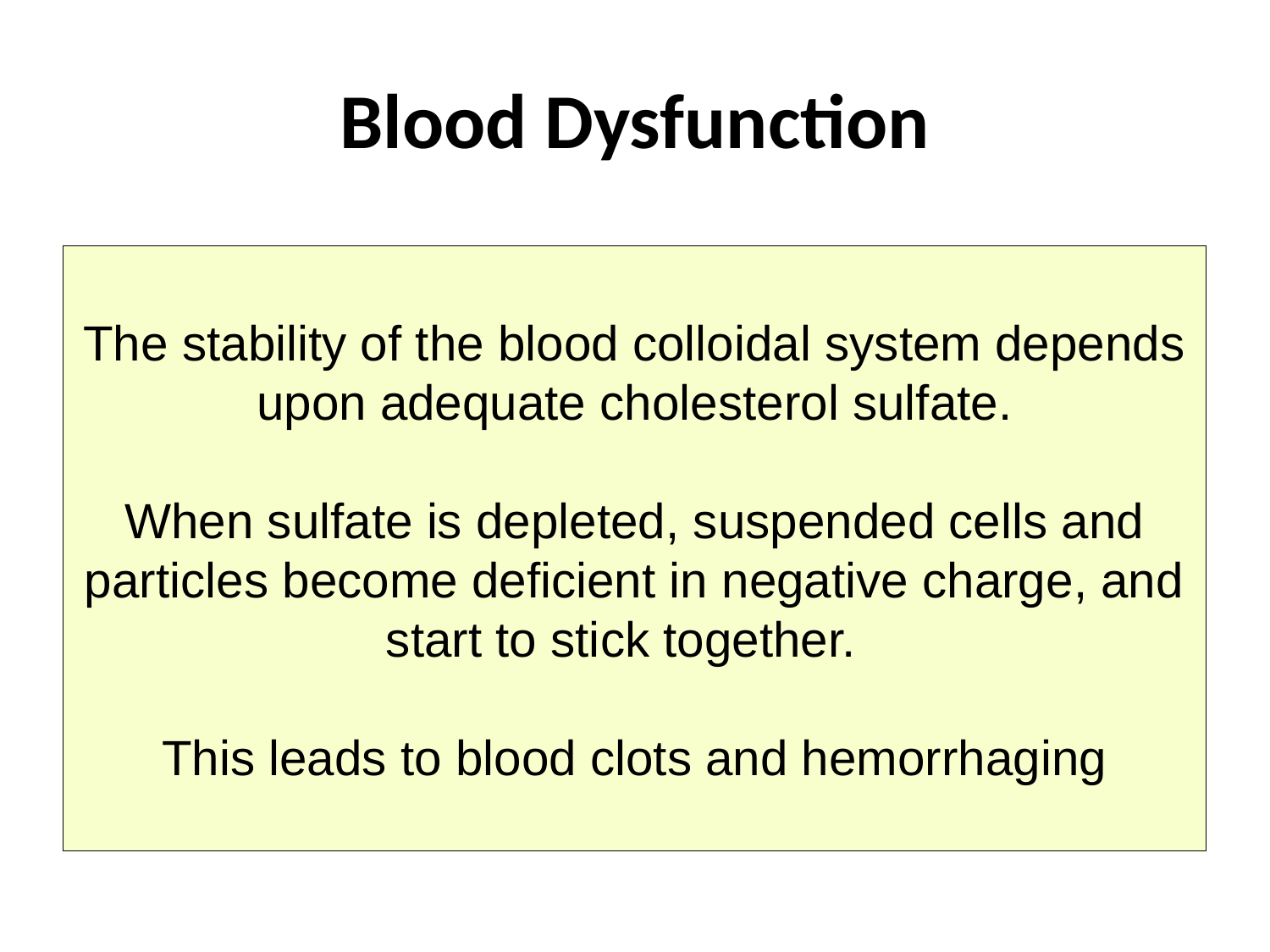

# Blood Dysfunction

The stability of the blood colloidal system depends upon adequate cholesterol sulfate.

When sulfate is depleted, suspended cells and particles become deficient in negative charge, and start to stick together.

This leads to blood clots and hemorrhaging